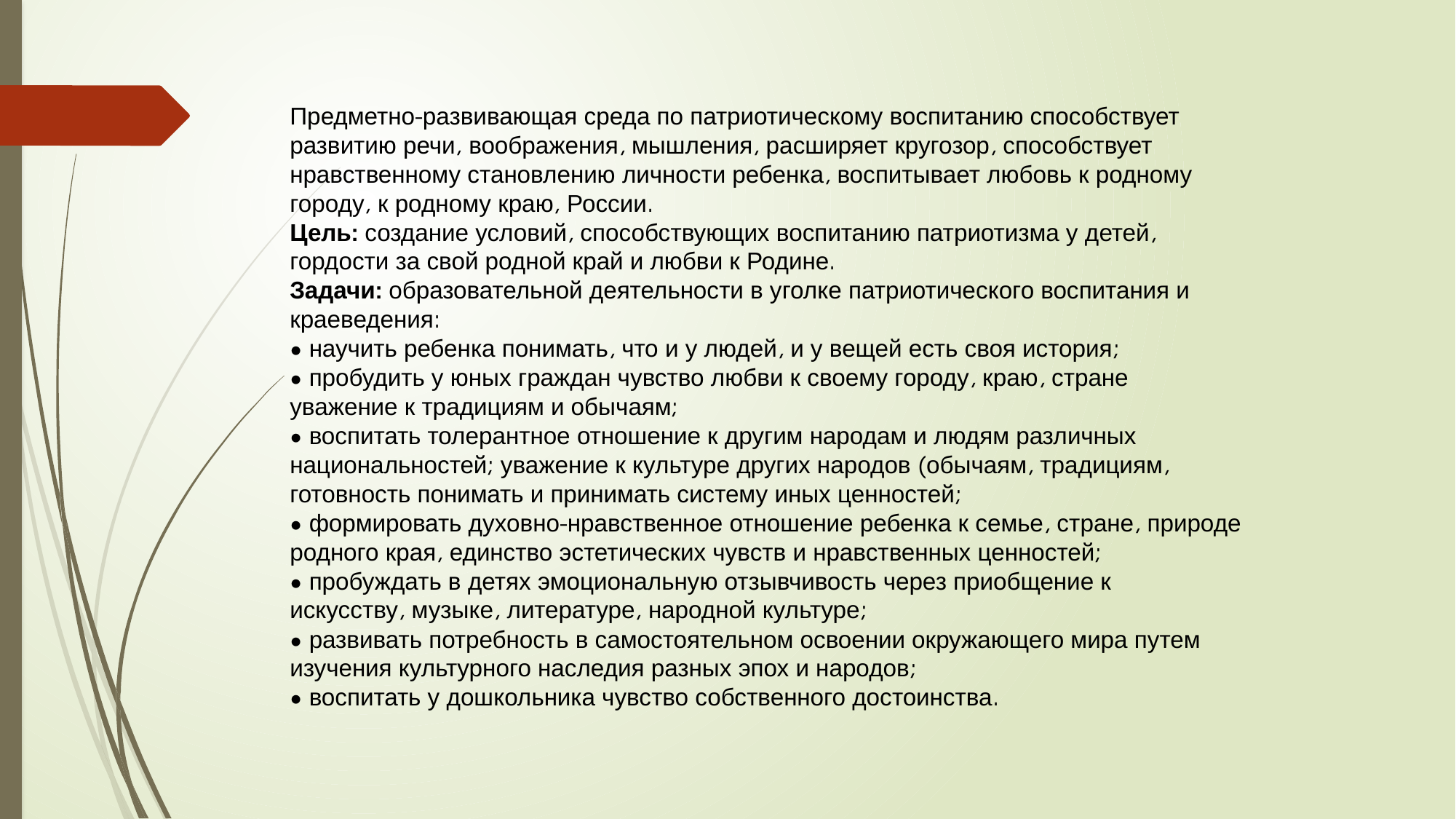

Предметно-развивающая среда по патриотическому воспитанию способствует
развитию речи, воображения, мышления, расширяет кругозор, способствует
нравственному становлению личности ребенка, воспитывает любовь к родному
городу, к родному краю, России.
Цель: создание условий, способствующих воспитанию патриотизма у детей,
гордости за свой родной край и любви к Родине.
Задачи: образовательной деятельности в уголке патриотического воспитания и
краеведения:
• научить ребенка понимать, что и у людей, и у вещей есть своя история;
• пробудить у юных граждан чувство любви к своему городу, краю, стране
уважение к традициям и обычаям;
• воспитать толерантное отношение к другим народам и людям различных
национальностей; уважение к культуре других народов (обычаям, традициям,
готовность понимать и принимать систему иных ценностей;
• формировать духовно-нравственное отношение ребенка к семье, стране, природе
родного края, единство эстетических чувств и нравственных ценностей;
• пробуждать в детях эмоциональную отзывчивость через приобщение к
искусству, музыке, литературе, народной культуре;
• развивать потребность в самостоятельном освоении окружающего мира путем
изучения культурного наследия разных эпох и народов;
• воспитать у дошкольника чувство собственного достоинства.